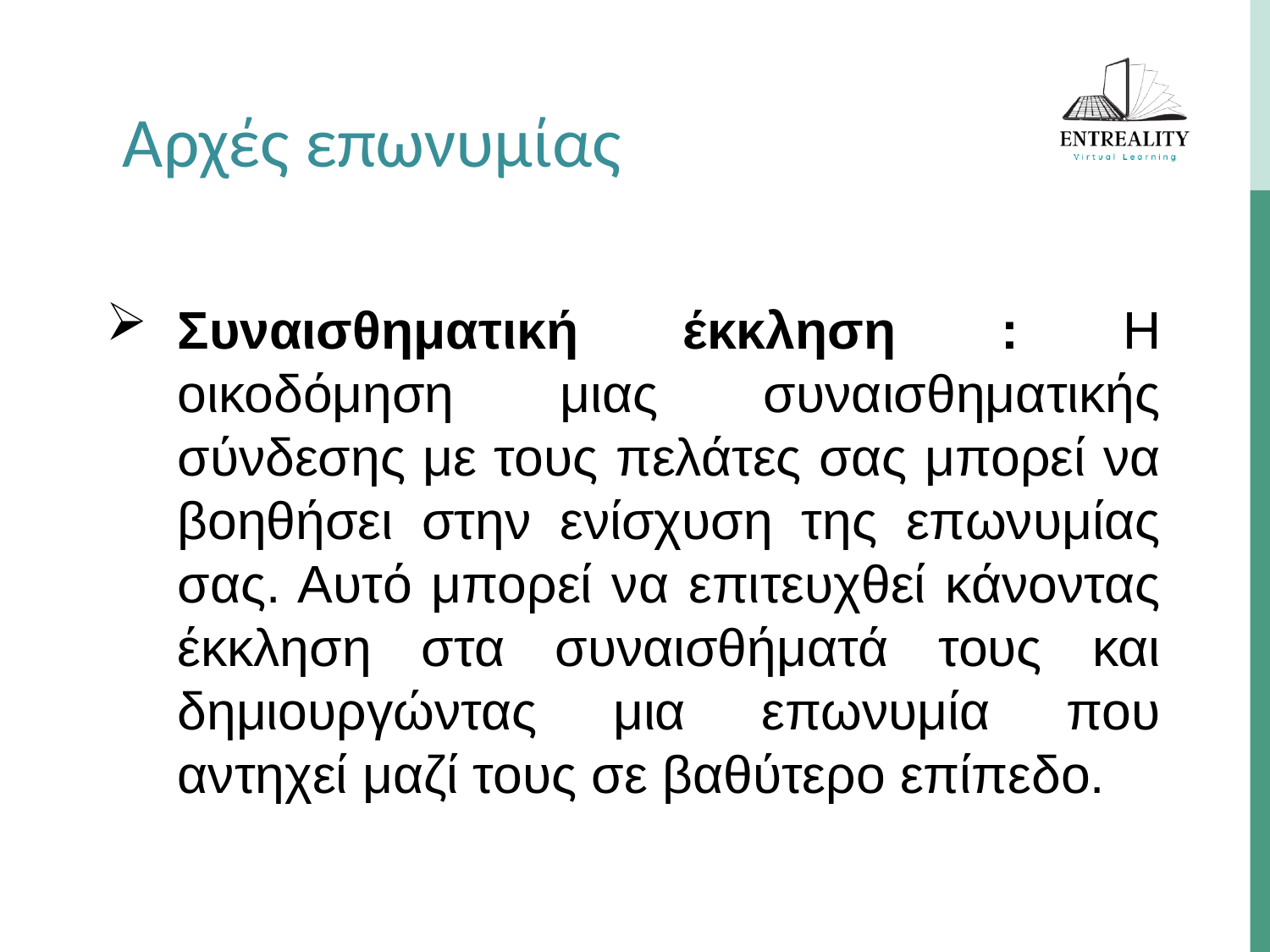

Αρχές επωνυμίας
Συναισθηματική έκκληση : Η οικοδόμηση μιας συναισθηματικής σύνδεσης με τους πελάτες σας μπορεί να βοηθήσει στην ενίσχυση της επωνυμίας σας. Αυτό μπορεί να επιτευχθεί κάνοντας έκκληση στα συναισθήματά τους και δημιουργώντας μια επωνυμία που αντηχεί μαζί τους σε βαθύτερο επίπεδο.